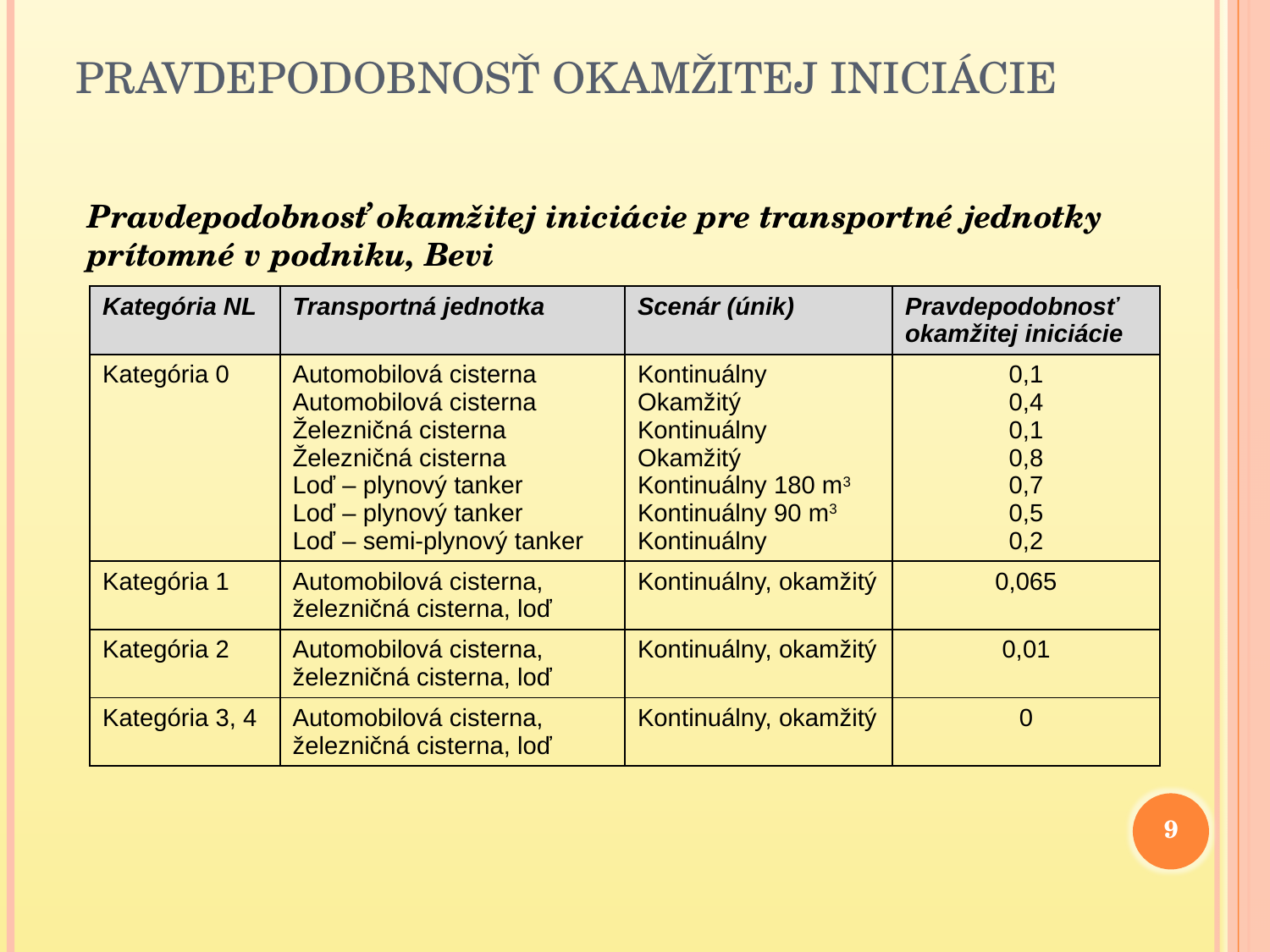

# Pravdepodobnosť okamžitej iniciácie
Pravdepodobnosť okamžitej iniciácie pre transportné jednotky prítomné v podniku, Bevi

| Kategória NL | Transportná jednotka | Scenár (únik) | Pravdepodobnosť okamžitej iniciácie |
| --- | --- | --- | --- |
| Kategória 0 | Automobilová cisterna Automobilová cisterna Železničná cisterna Železničná cisterna Loď – plynový tanker Loď – plynový tanker Loď – semi-plynový tanker | Kontinuálny Okamžitý Kontinuálny Okamžitý Kontinuálny 180 m3 Kontinuálny 90 m3 Kontinuálny | 0,1 0,4 0,1 0,8 0,7 0,5 0,2 |
| Kategória 1 | Automobilová cisterna, železničná cisterna, loď | Kontinuálny, okamžitý | 0,065 |
| Kategória 2 | Automobilová cisterna, železničná cisterna, loď | Kontinuálny, okamžitý | 0,01 |
| Kategória 3, 4 | Automobilová cisterna, železničná cisterna, loď | Kontinuálny, okamžitý | 0 |
9